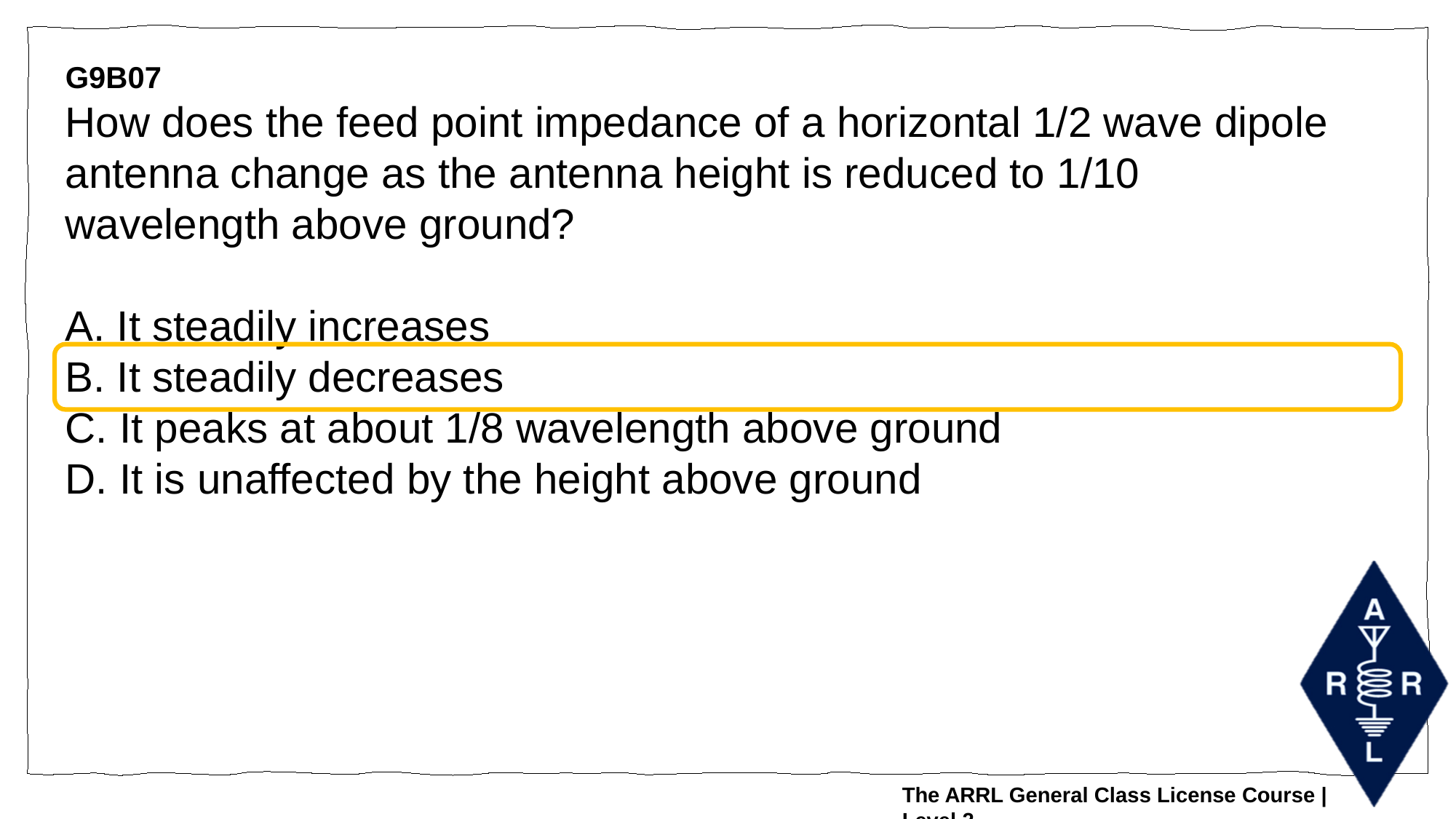

G9B07
How does the feed point impedance of a horizontal 1/2 wave dipole antenna change as the antenna height is reduced to 1/10 wavelength above ground?

A. It steadily increases
B. It steadily decreases
C. It peaks at about 1/8 wavelength above ground
D. It is unaffected by the height above ground